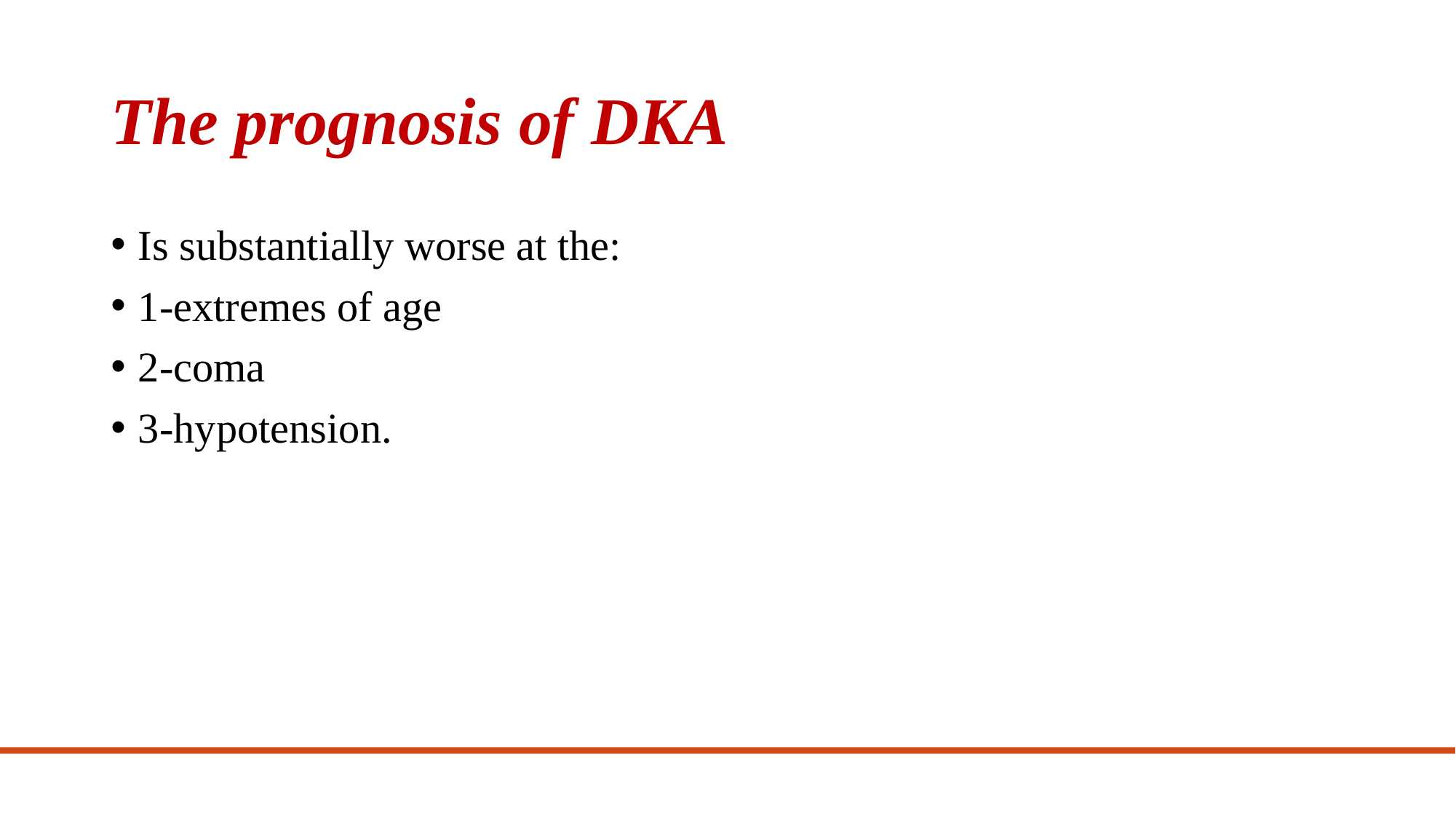

# The prognosis of DKA
Is substantially worse at the:
1-extremes of age
2-coma
3-hypotension.